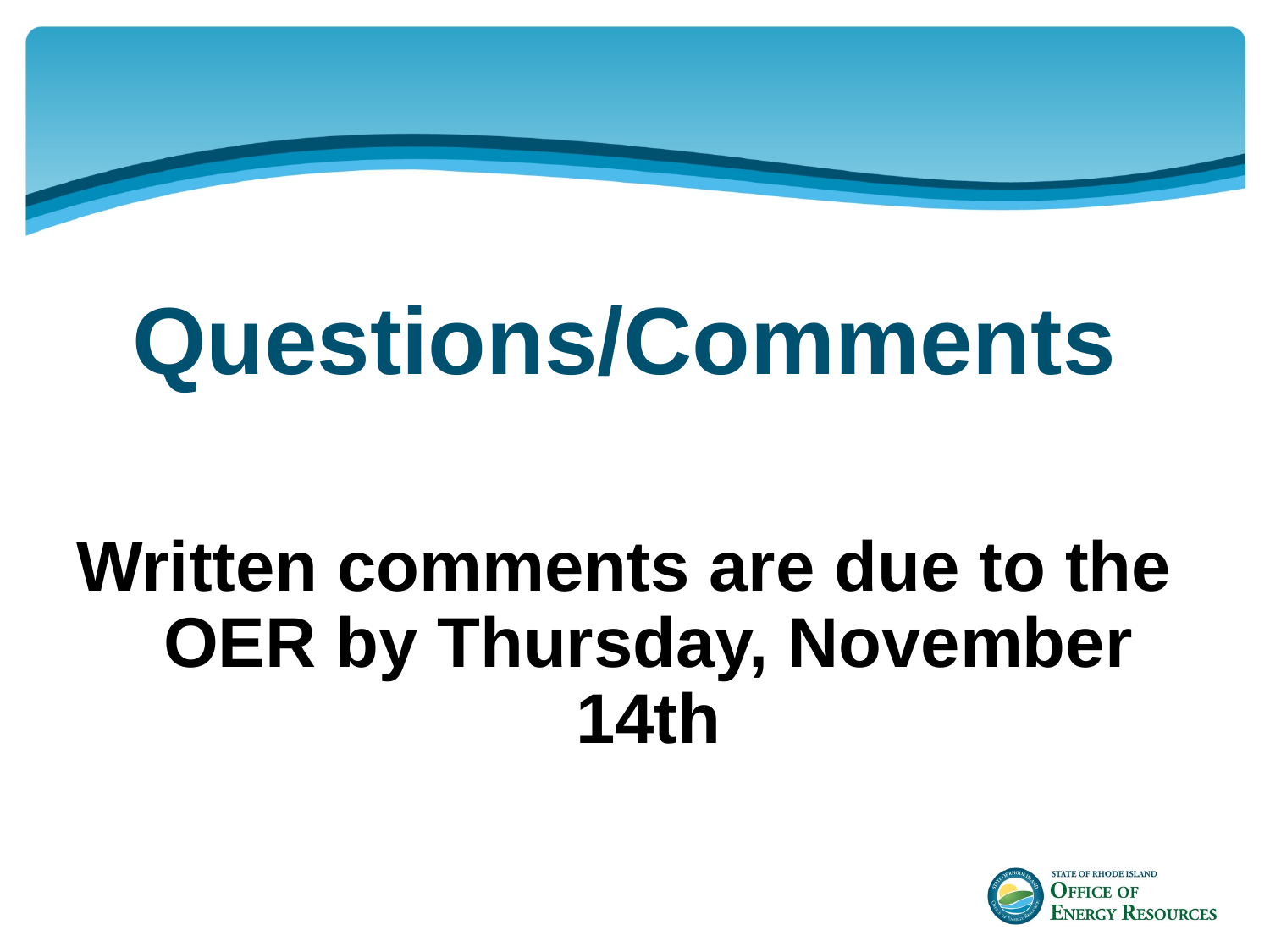

Questions/Comments

Written comments are due to the OER by Thursday, November 14th